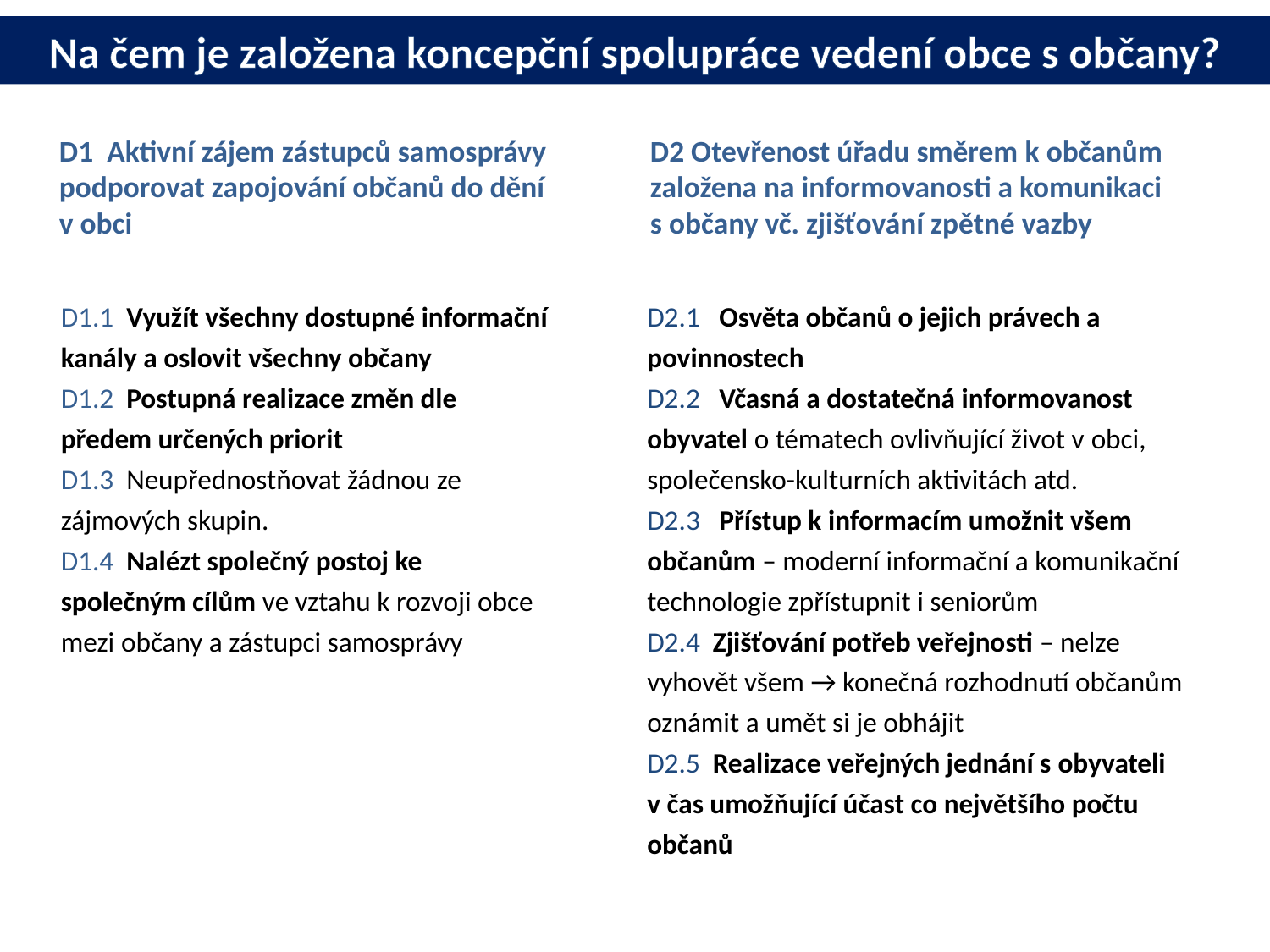

# Na čem je založena koncepční spolupráce vedení obce s občany?
D1  Aktivní zájem zástupců samosprávy
podporovat zapojování občanů do dění v obci
D2 Otevřenost úřadu směrem k občanům založena na informovanosti a komunikaci s občany vč. zjišťování zpětné vazby
D1.1  Využít všechny dostupné informační kanály a oslovit všechny občany
D1.2  Postupná realizace změn dle předem určených priorit
D1.3  Neupřednostňovat žádnou ze zájmových skupin.
D1.4  Nalézt společný postoj ke společným cílům ve vztahu k rozvoji obce mezi občany a zástupci samosprávy
D2.1   Osvěta občanů o jejich právech a povinnostech
D2.2   Včasná a dostatečná informovanost obyvatel o tématech ovlivňující život v obci, společensko-kulturních aktivitách atd.
D2.3   Přístup k informacím umožnit všem občanům – moderní informační a komunikační technologie zpřístupnit i seniorům
D2.4  Zjišťování potřeb veřejnosti – nelze vyhovět všem → konečná rozhodnutí občanům oznámit a umět si je obhájit
D2.5  Realizace veřejných jednání s obyvateli v čas umožňující účast co největšího počtu občanů